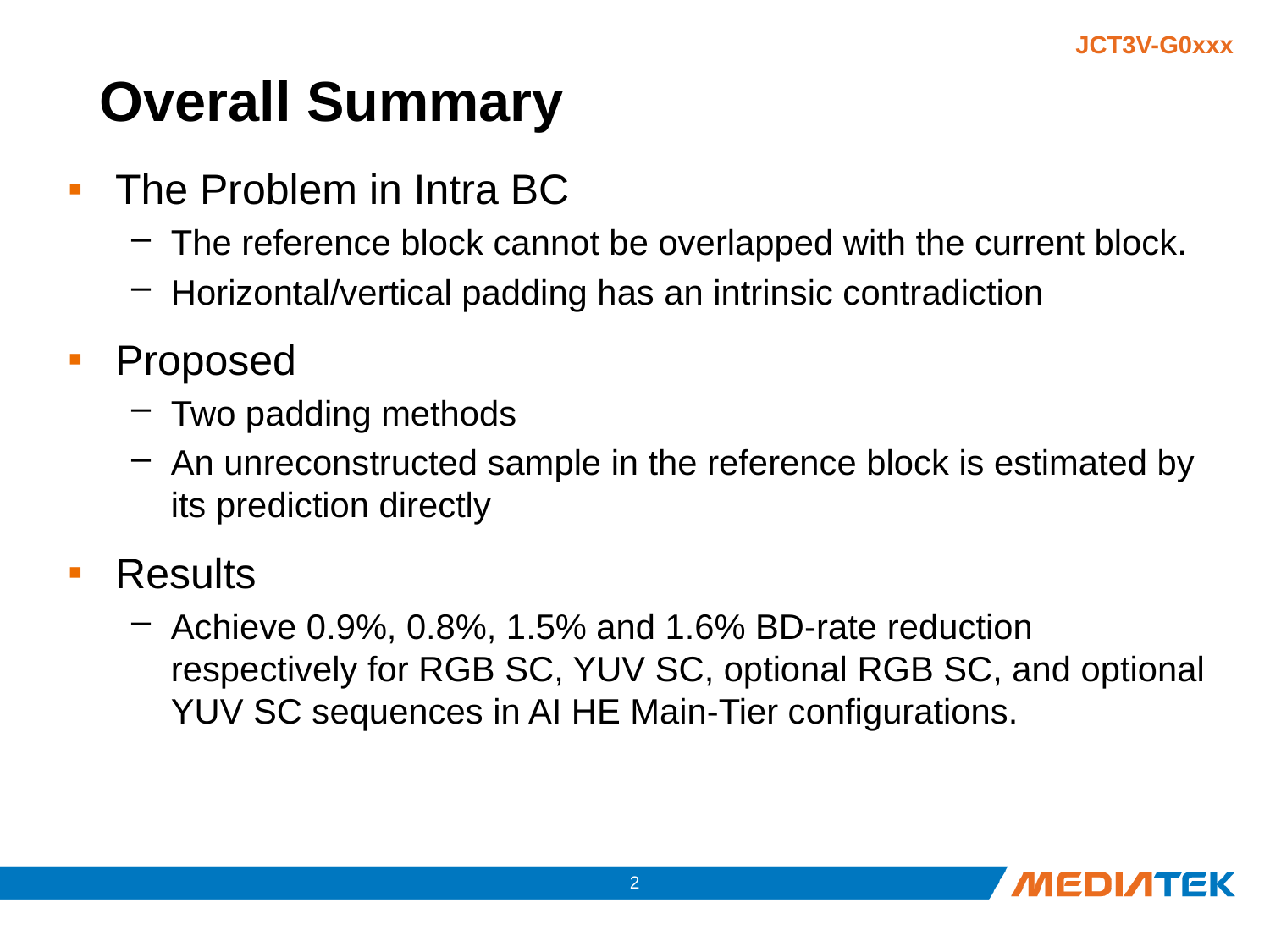

# Overall Summary
The Problem in Intra BC
The reference block cannot be overlapped with the current block.
Horizontal/vertical padding has an intrinsic contradiction
Proposed
Two padding methods
An unreconstructed sample in the reference block is estimated by its prediction directly
Results
Achieve 0.9%, 0.8%, 1.5% and 1.6% BD-rate reduction respectively for RGB SC, YUV SC, optional RGB SC, and optional YUV SC sequences in AI HE Main-Tier configurations.
2